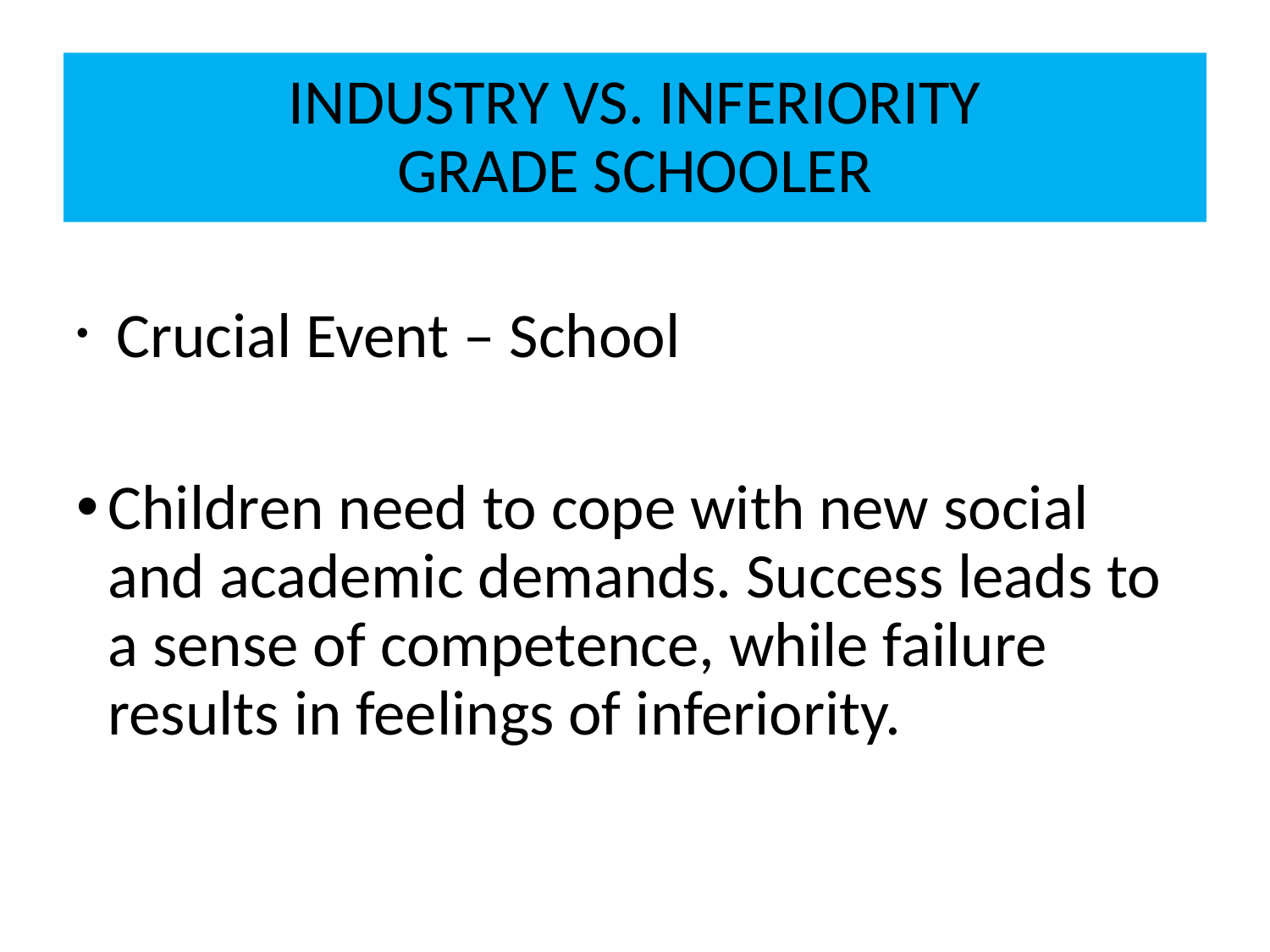

# INDUSTRY VS. INFERIORITY GRADE SCHOOLER
 Crucial Event – School

Children need to cope with new social and academic demands. Success leads to a sense of competence, while failure results in feelings of inferiority.